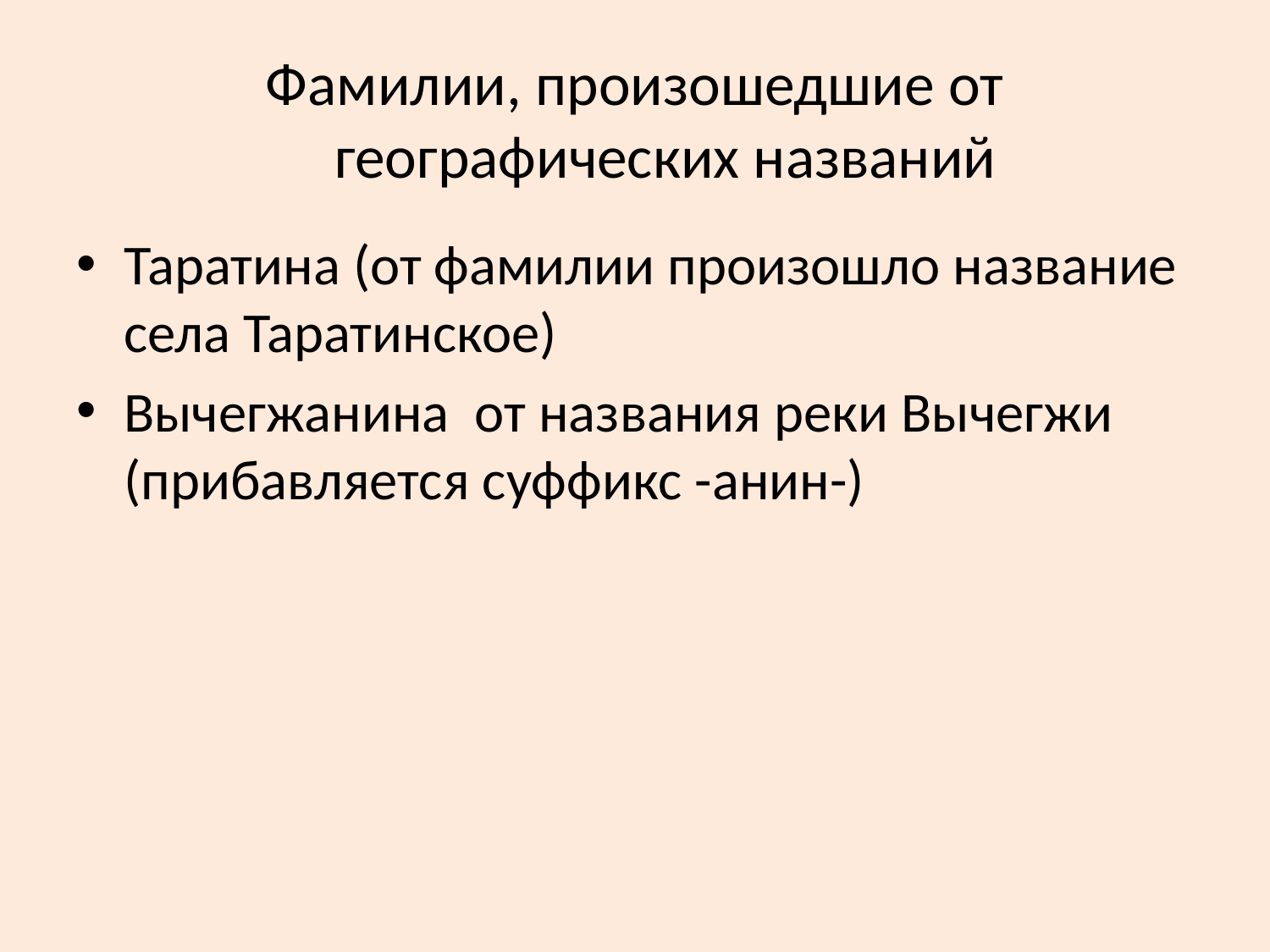

# Фамилии, произошедшие от географических названий
Таратина (от фамилии произошло название села Таратинское)
Вычегжанина  от названия реки Вычегжи (прибавляется суффикс -анин-)